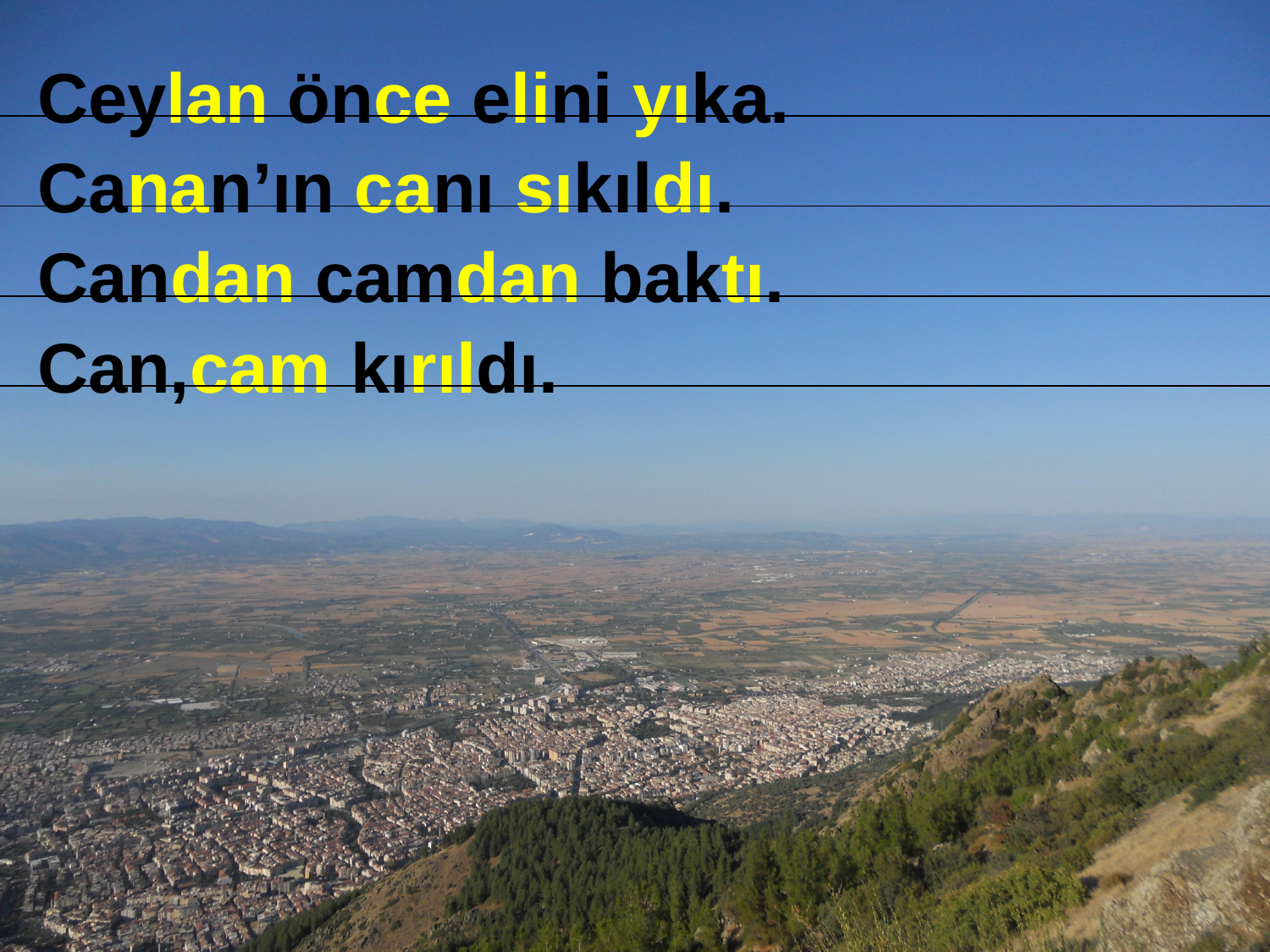

Ceylan önce elini yıka.
Canan’ın canı sıkıldı.
Candan camdan baktı.
Can,cam kırıldı.
Erhan KESKİN